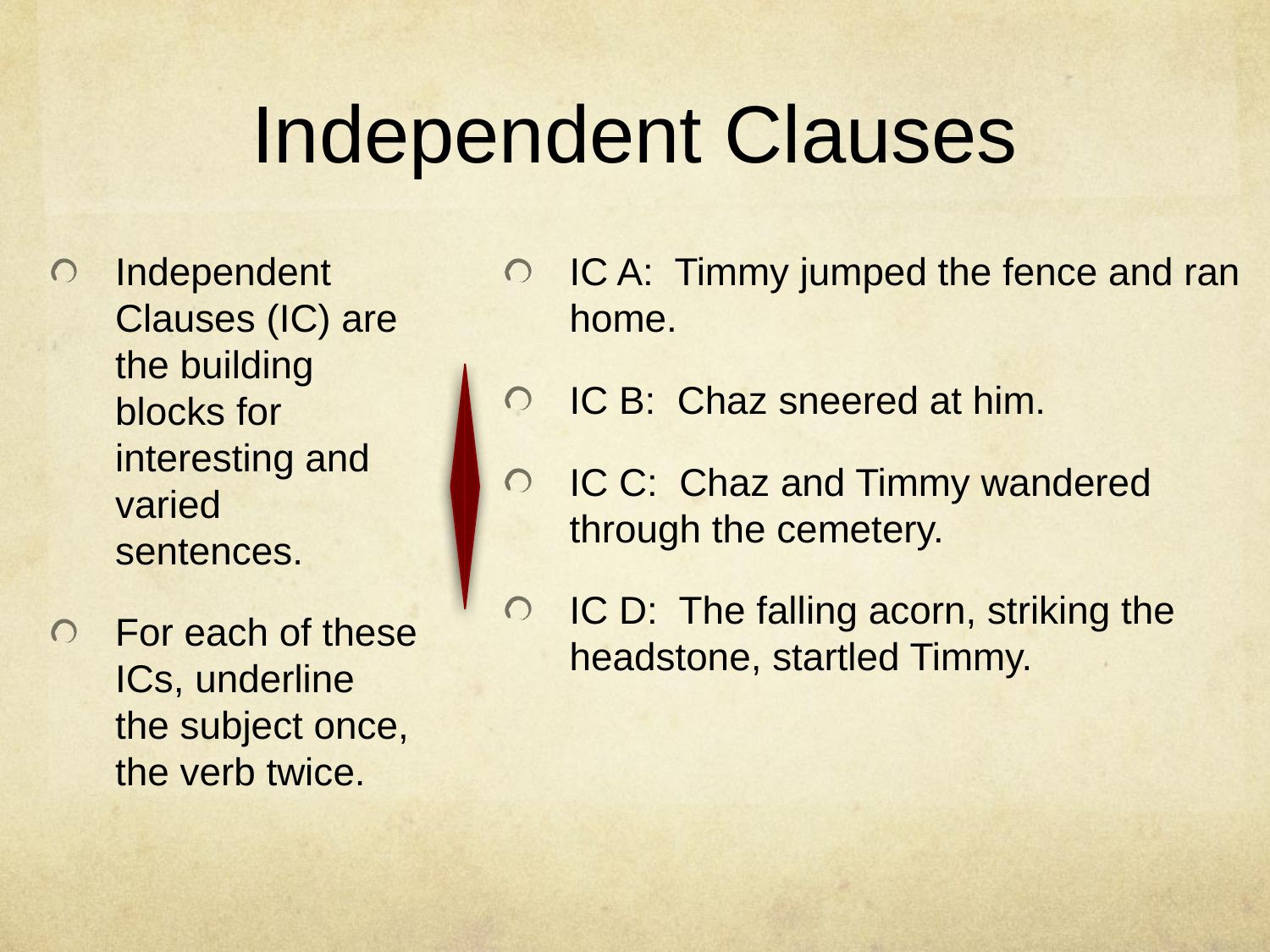

# Independent Clauses
Independent Clauses (IC) are the building blocks for interesting and varied sentences.
For each of these ICs, underline the subject once, the verb twice.

IC A:  Timmy jumped the fence and ran home.
IC B:  Chaz sneered at him.
IC C:  Chaz and Timmy wandered through the cemetery.
IC D:  The falling acorn, striking the headstone, startled Timmy.